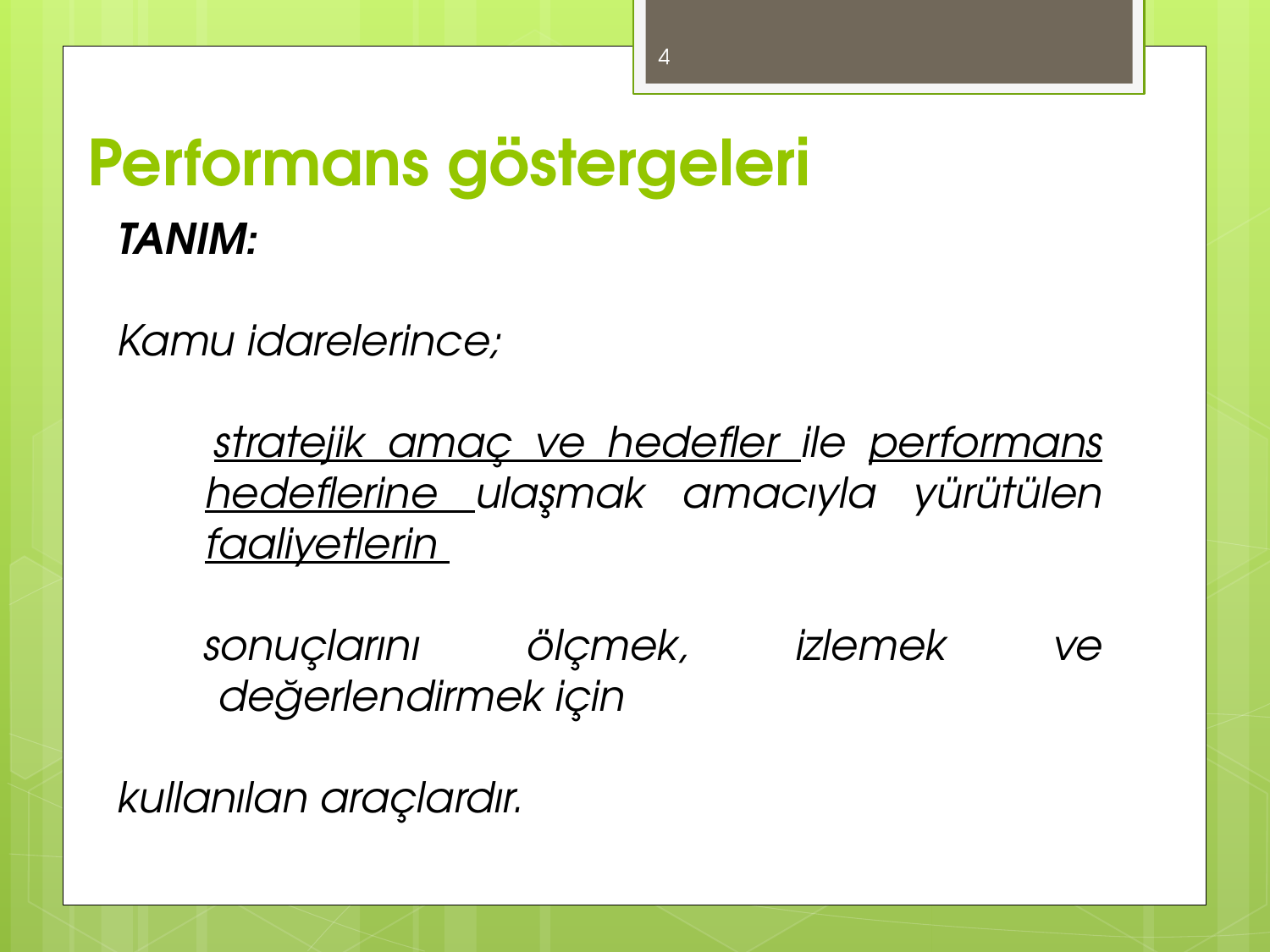

4
# Performans göstergeleri
TANIM:

Kamu idarelerince;

 stratejik amaç ve hedefler ile performans hedeflerine ulaşmak amacıyla yürütülen faaliyetlerin

sonuçlarını ölçmek, izlemek ve değerlendirmek için

kullanılan araçlardır.